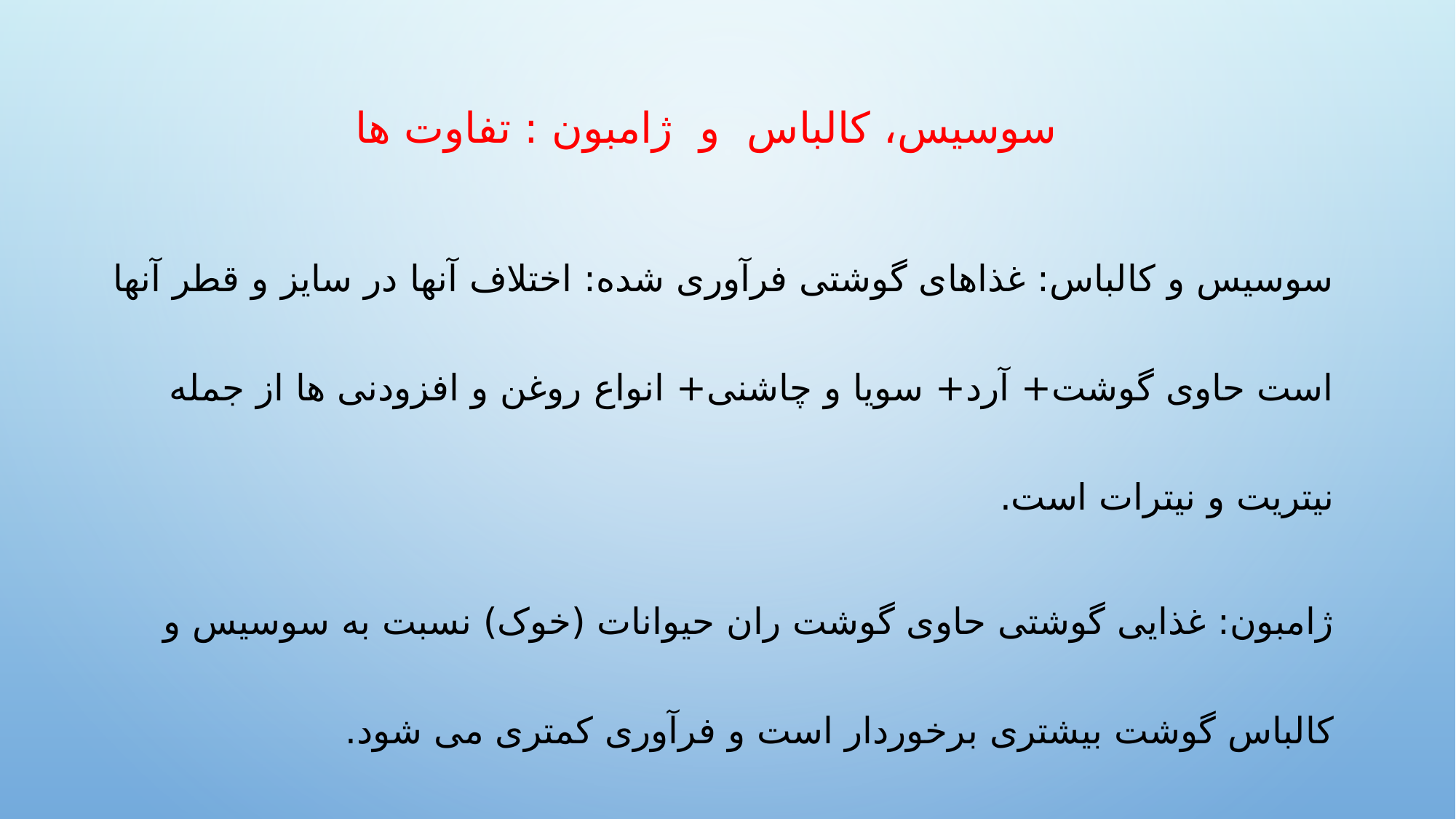

# سوسیس، کالباس  و  ژامبون : تفاوت ها
سوسیس و کالباس: غذاهای گوشتی فرآوری شده: اختلاف آنها در سایز و قطر آنها است حاوی گوشت+ آرد+ سویا و چاشنی+ انواع روغن و افزودنی ها از جمله نیتریت و نیترات است.
ژامبون: غذایی گوشتی حاوی گوشت ران حیوانات (خوک) نسبت به سوسیس و کالباس گوشت بیشتری برخوردار است و فرآوری کمتری می شود.